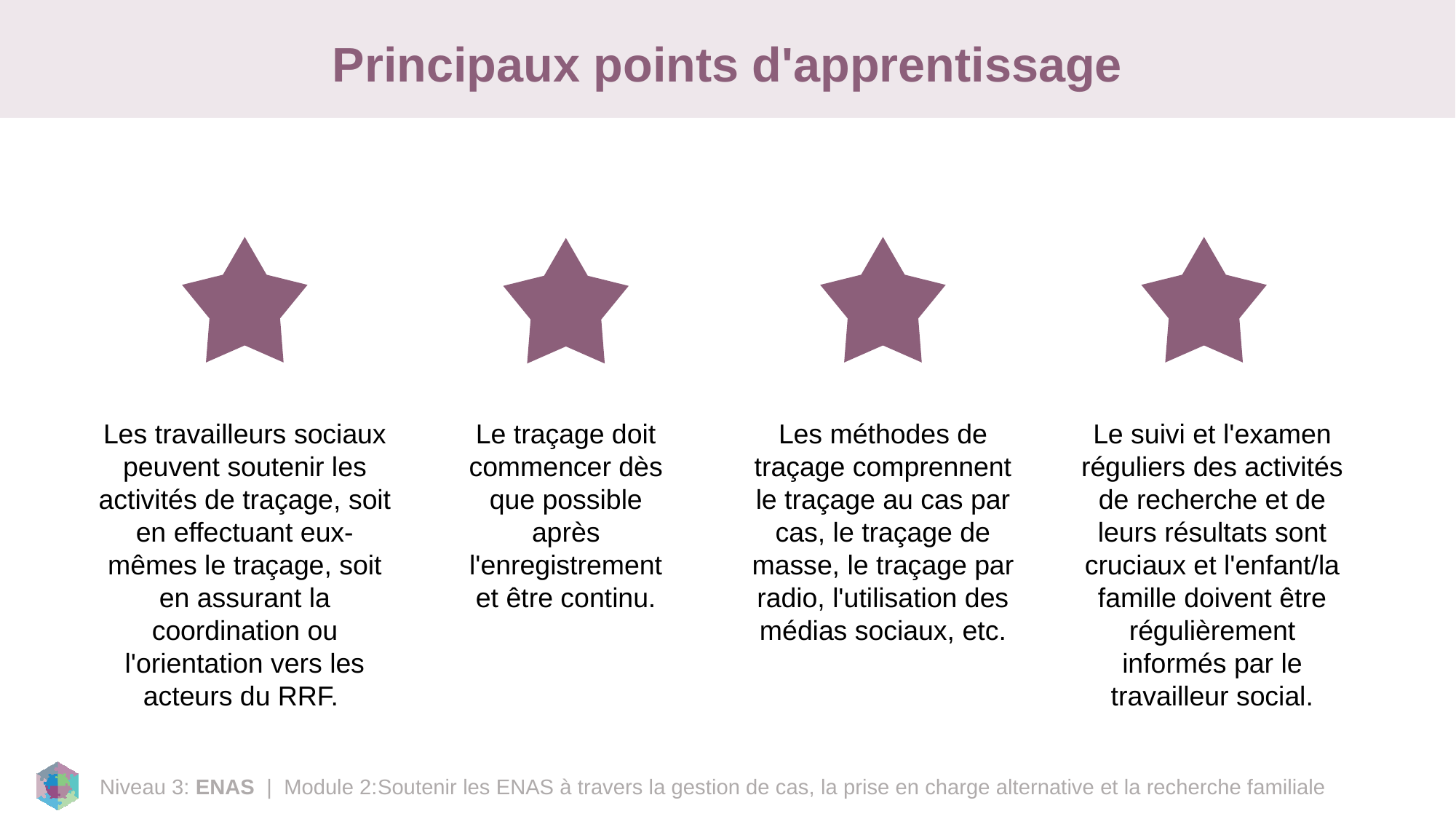

# Principaux points d'apprentissage

Les travailleurs sociaux peuvent soutenir les activités de traçage, soit en effectuant eux-mêmes le traçage, soit en assurant la coordination ou l'orientation vers les acteurs du RRF.
Le traçage doit commencer dès que possible après l'enregistrement et être continu.
Les méthodes de traçage comprennent le traçage au cas par cas, le traçage de masse, le traçage par radio, l'utilisation des médias sociaux, etc.
Le suivi et l'examen réguliers des activités de recherche et de leurs résultats sont cruciaux et l'enfant/la famille doivent être régulièrement informés par le travailleur social.